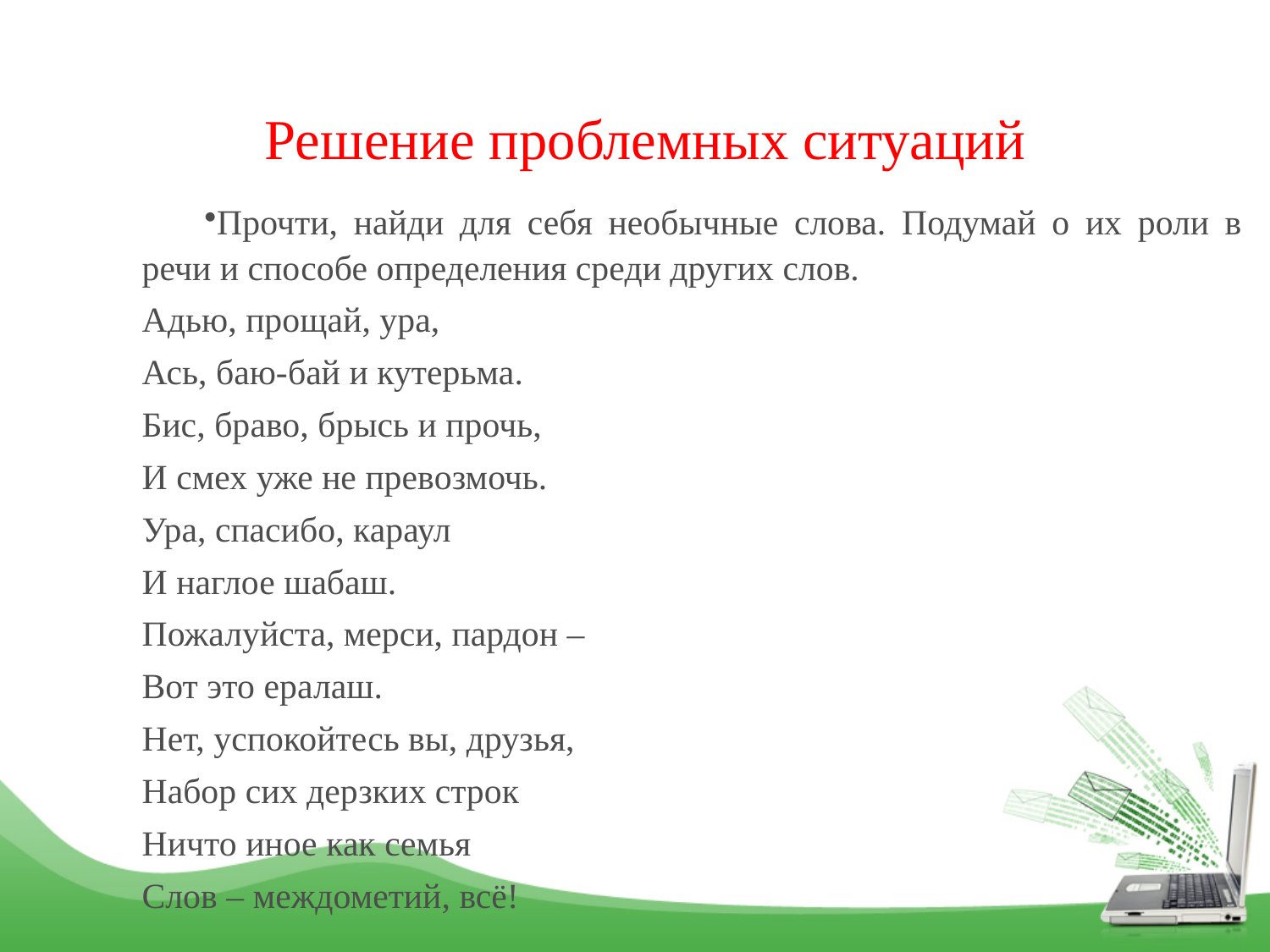

# Решение проблемных ситуаций
Прочти, найди для себя необычные слова. Подумай о их роли в речи и способе определения среди других слов.
Адью, прощай, ура,
Ась, баю-бай и кутерьма.
Бис, браво, брысь и прочь,
И смех уже не превозмочь.
Ура, спасибо, караул
И наглое шабаш.
Пожалуйста, мерси, пардон –
Вот это ералаш.
Нет, успокойтесь вы, друзья,
Набор сих дерзких строк
Ничто иное как семья
Слов – междометий, всё!